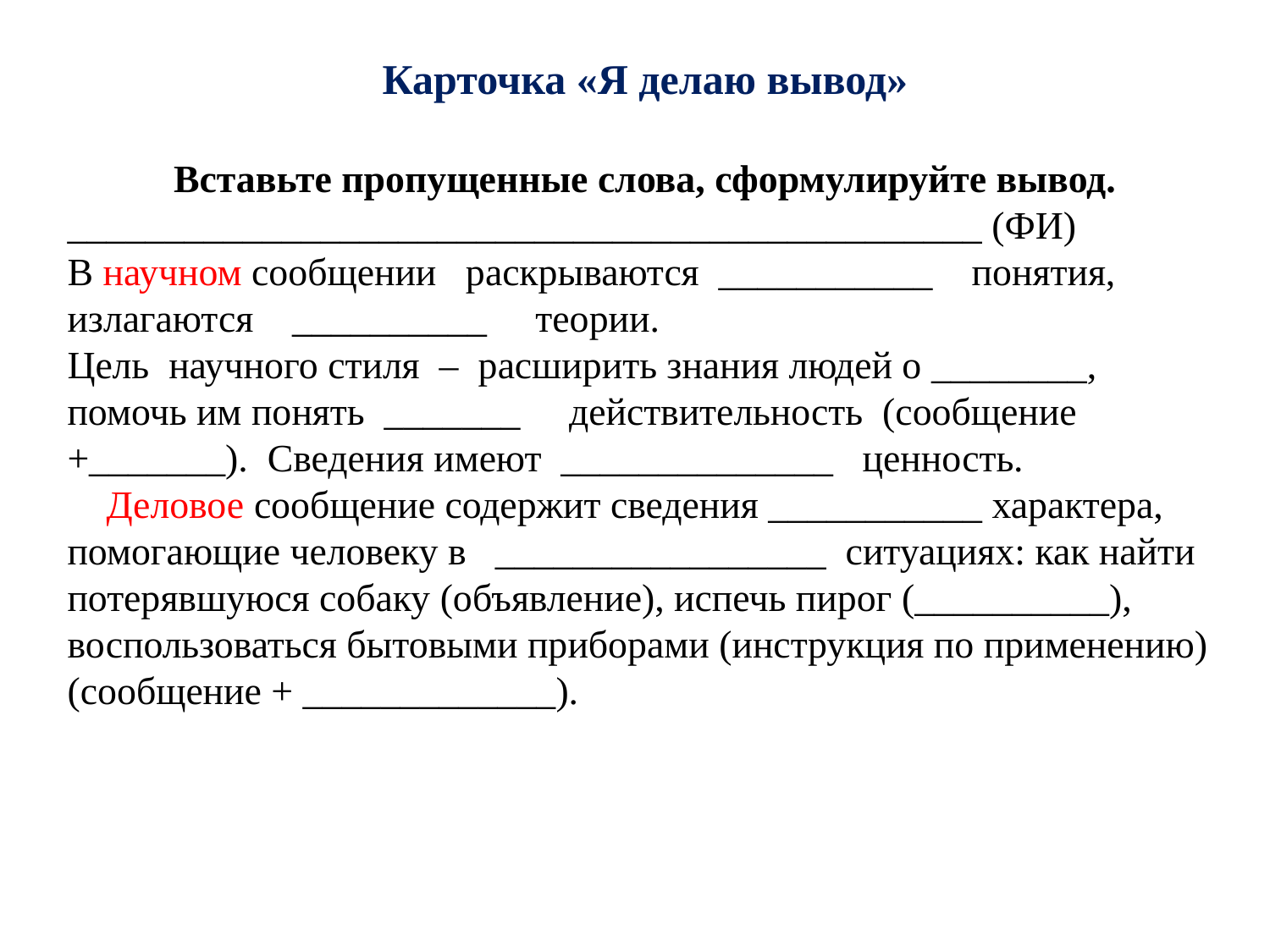

Карточка «Я делаю вывод»

Вставьте пропущенные слова, сформулируйте вывод.
_______________________________________________ (ФИ)
В научном сообщении   раскрываются  ___________    понятия, излагаются    __________     теории.
Цель  научного стиля  –  расширить знания людей о ________, помочь им понять  _______     действительность  (сообщение +_______).  Сведения имеют  ______________   ценность.
    Деловое сообщение содержит сведения ___________ характера, помогающие человеку в   _________________  ситуациях: как найти потерявшуюся собаку (объявление), испечь пирог (__________), воспользоваться бытовыми приборами (инструкция по применению) (сообщение + _____________).